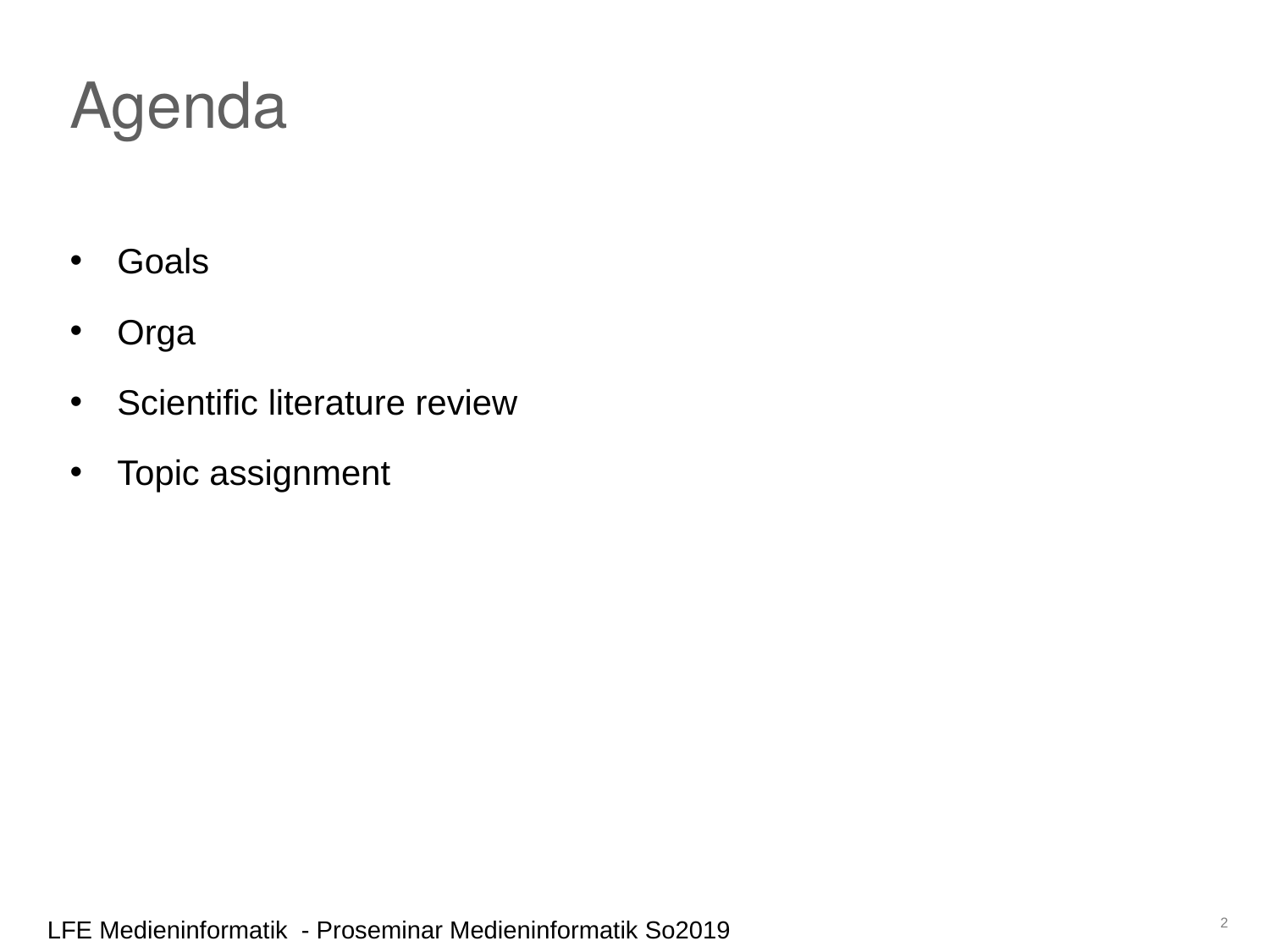

Agenda
Goals
Orga
Scientific literature review
Topic assignment
2